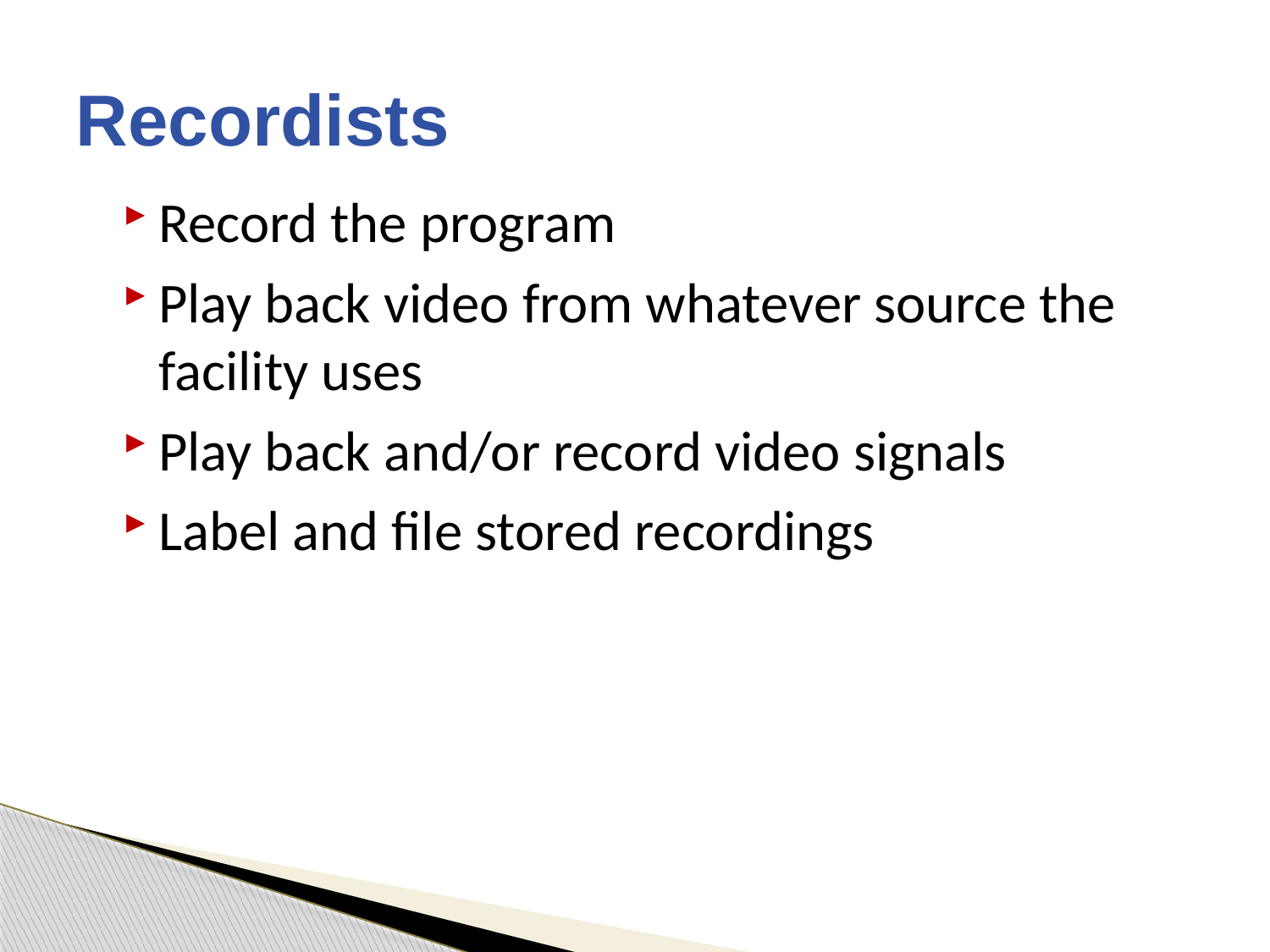

# Recordists
Record the program
Play back video from whatever source the facility uses
Play back and/or record video signals
Label and file stored recordings